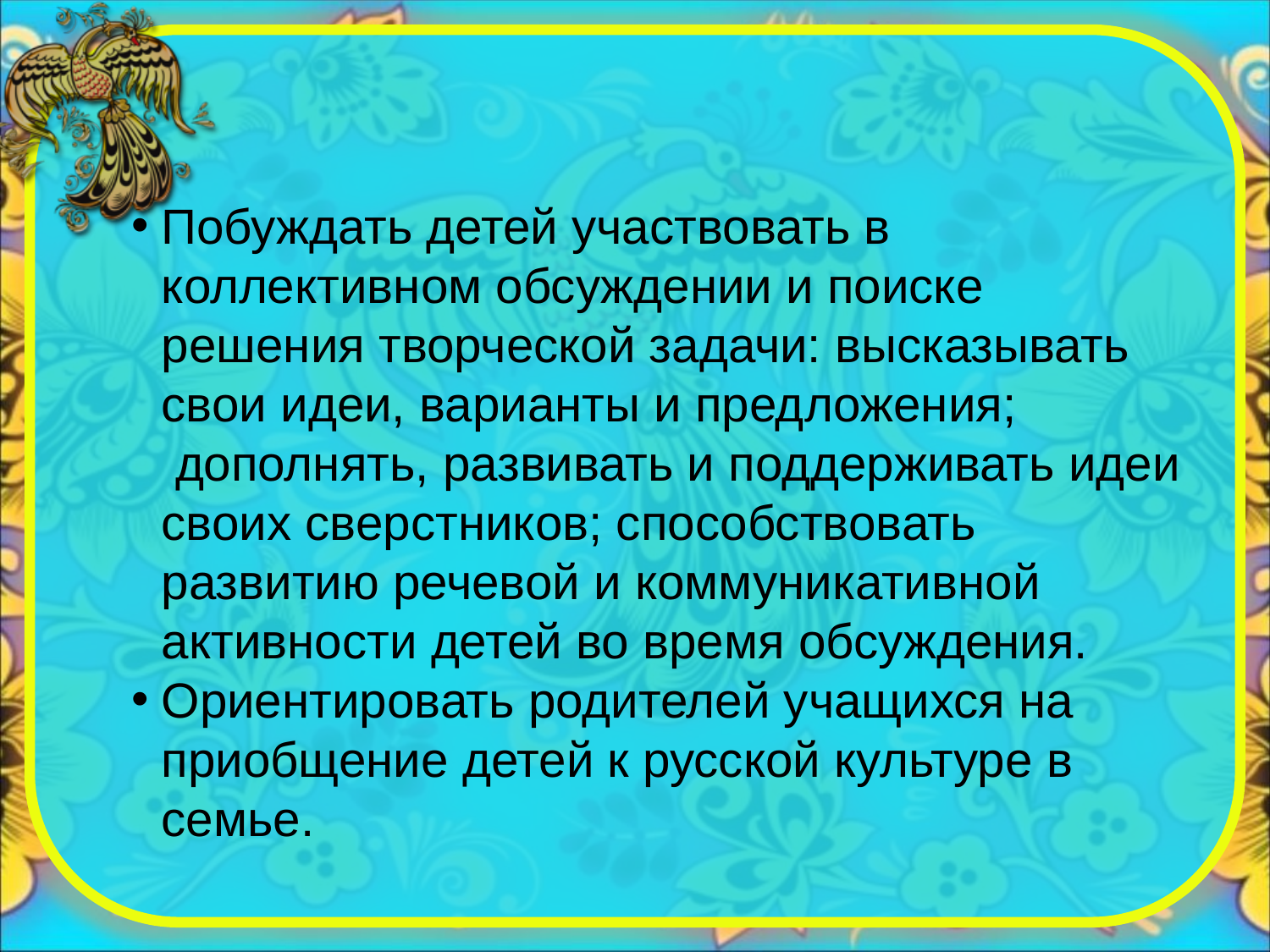

Побуждать детей участвовать в коллективном обсуждении и поиске решения творческой задачи: высказывать свои идеи, варианты и предложения;  дополнять, развивать и поддерживать идеи своих сверстников; способствовать развитию речевой и коммуникативной активности детей во время обсуждения.
Ориентировать родителей учащихся на приобщение детей к русской культуре в семье.